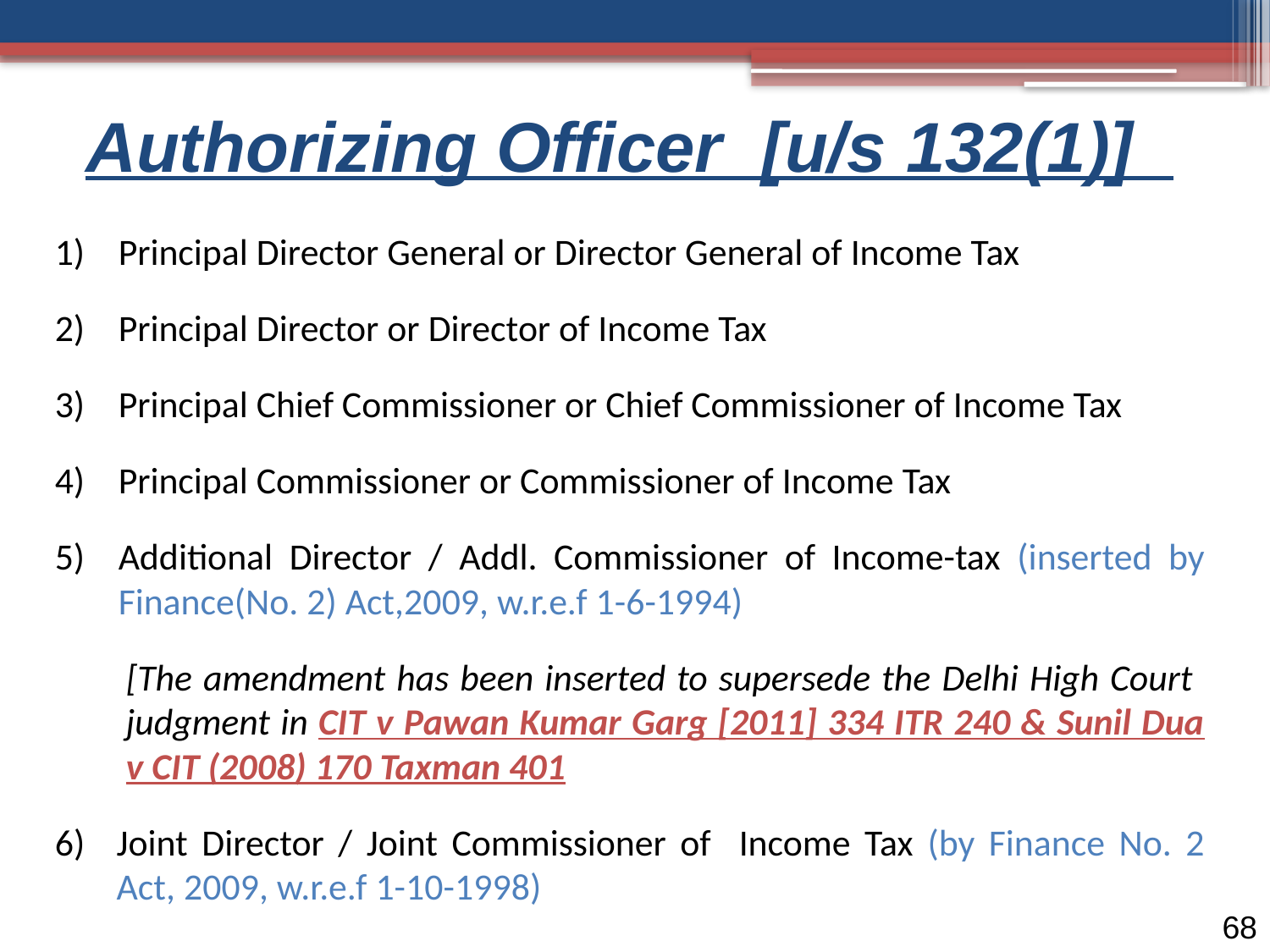

Authorizing Officer  [u/s 132(1)]
Principal Director General or Director General of Income Tax
Principal Director or Director of Income Tax
Principal Chief Commissioner or Chief Commissioner of Income Tax
Principal Commissioner or Commissioner of Income Tax
Additional Director / Addl. Commissioner of Income-tax (inserted by Finance(No. 2) Act,2009, w.r.e.f 1-6-1994)
[The amendment has been inserted to supersede the Delhi High Court  judgment in CIT v Pawan Kumar Garg [2011] 334 ITR 240 & Sunil Dua v CIT (2008) 170 Taxman 401
6)	Joint Director / Joint Commissioner of  Income Tax (by Finance No. 2 Act, 2009, w.r.e.f 1-10-1998)
68